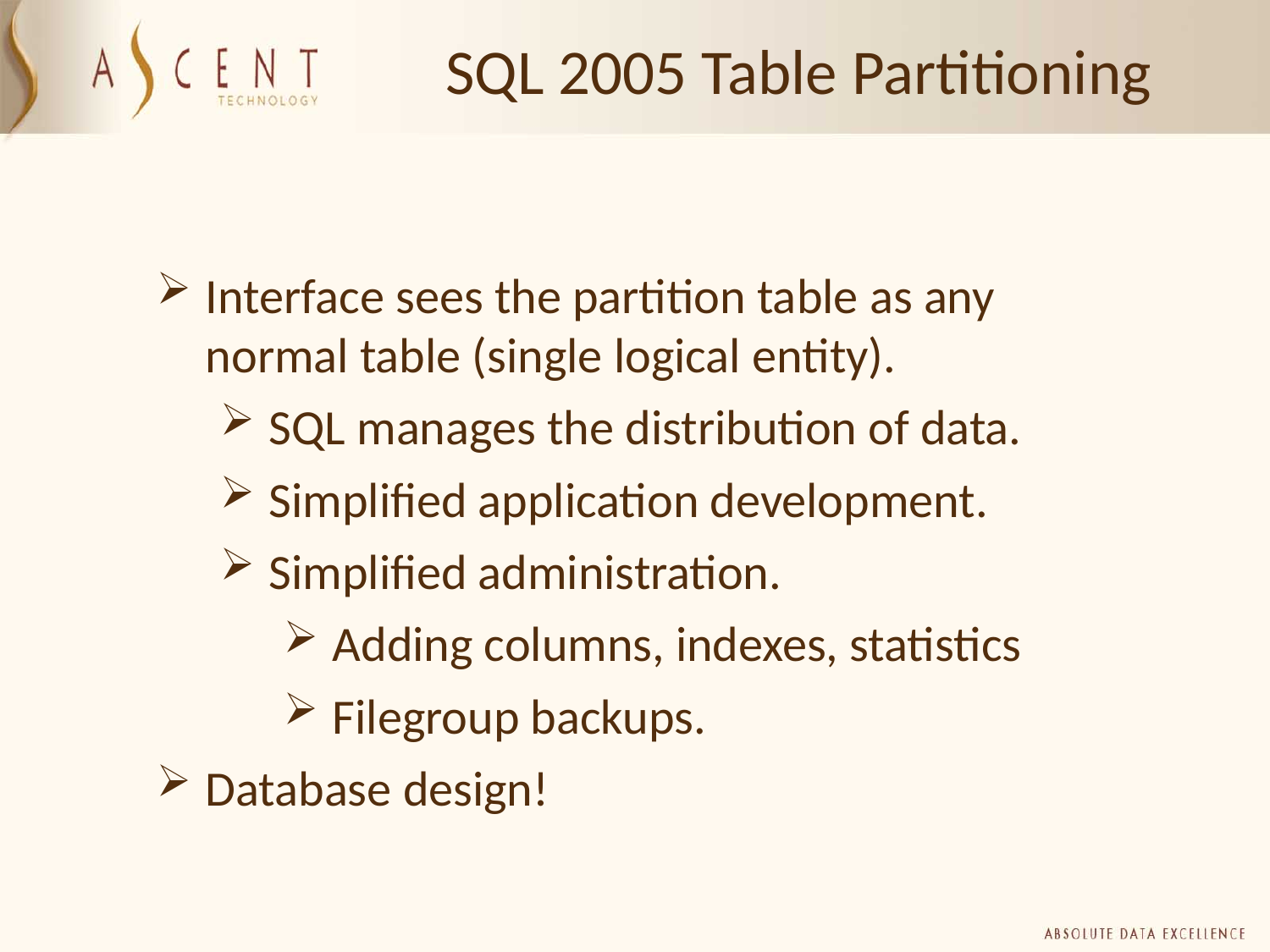

SQL 2005 Table Partitioning
Interface sees the partition table as any normal table (single logical entity).
SQL manages the distribution of data.
Simplified application development.
Simplified administration.
Adding columns, indexes, statistics
Filegroup backups.
Database design!